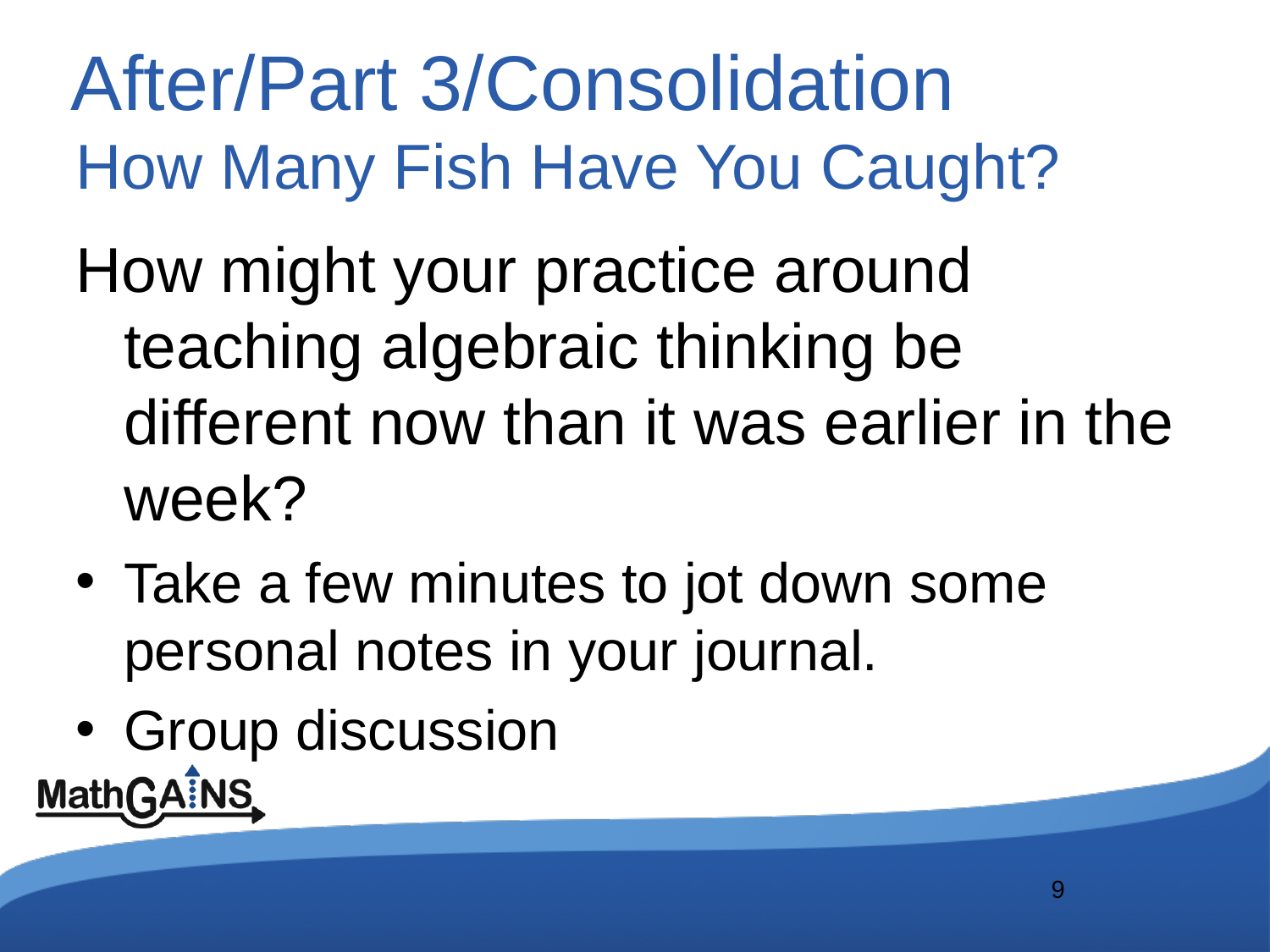

# After/Part 3/Consolidation How Many Fish Have You Caught?
How might your practice around teaching algebraic thinking be different now than it was earlier in the week?
Take a few minutes to jot down some personal notes in your journal.
Group discussion
9